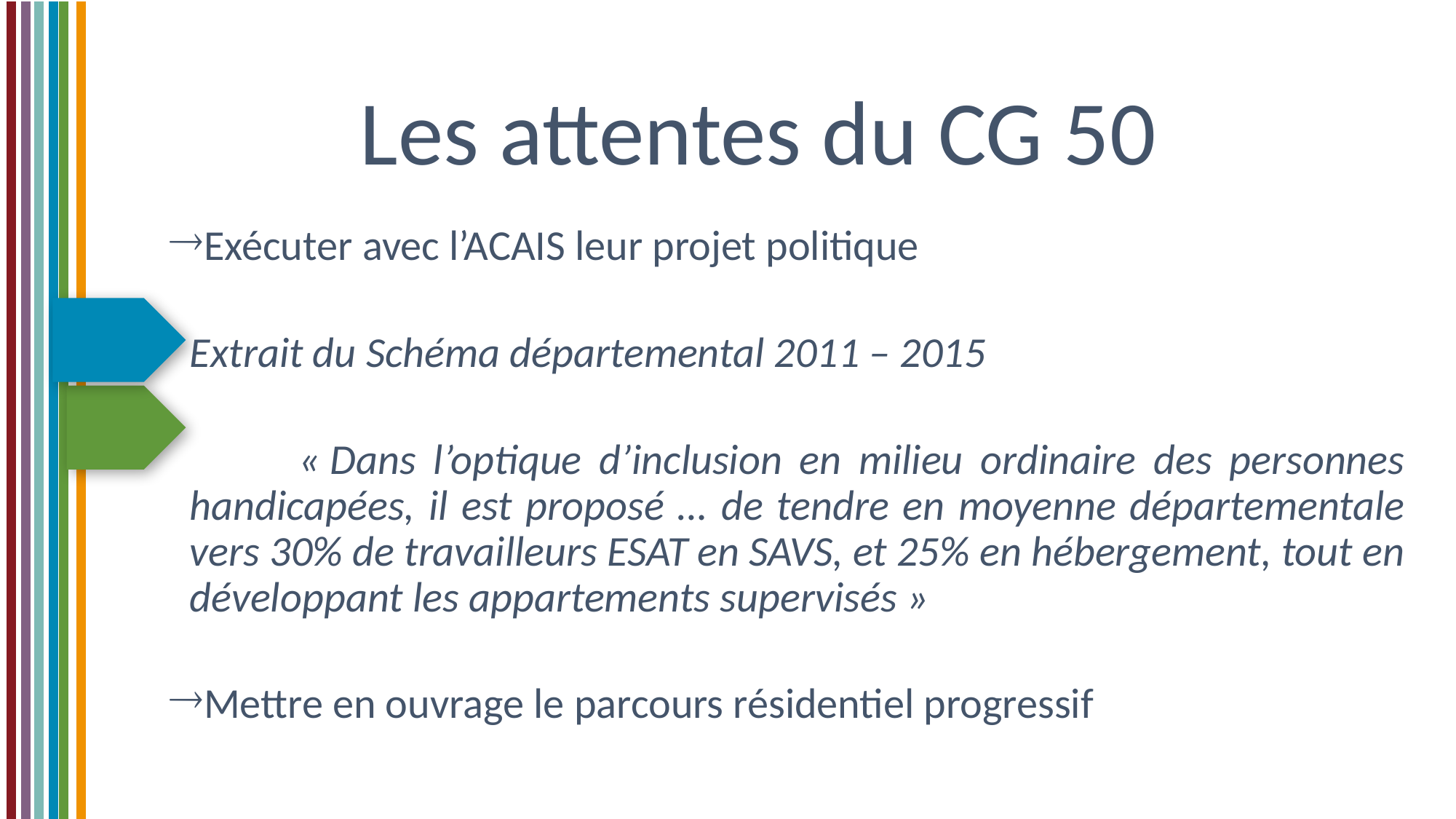

Les attentes du CG 50
Exécuter avec l’ACAIS leur projet politique

Extrait du Schéma départemental 2011 – 2015

	« Dans l’optique d’inclusion en milieu ordinaire des personnes handicapées, il est proposé … de tendre en moyenne départementale vers 30% de travailleurs ESAT en SAVS, et 25% en hébergement, tout en développant les appartements supervisés »

Mettre en ouvrage le parcours résidentiel progressif